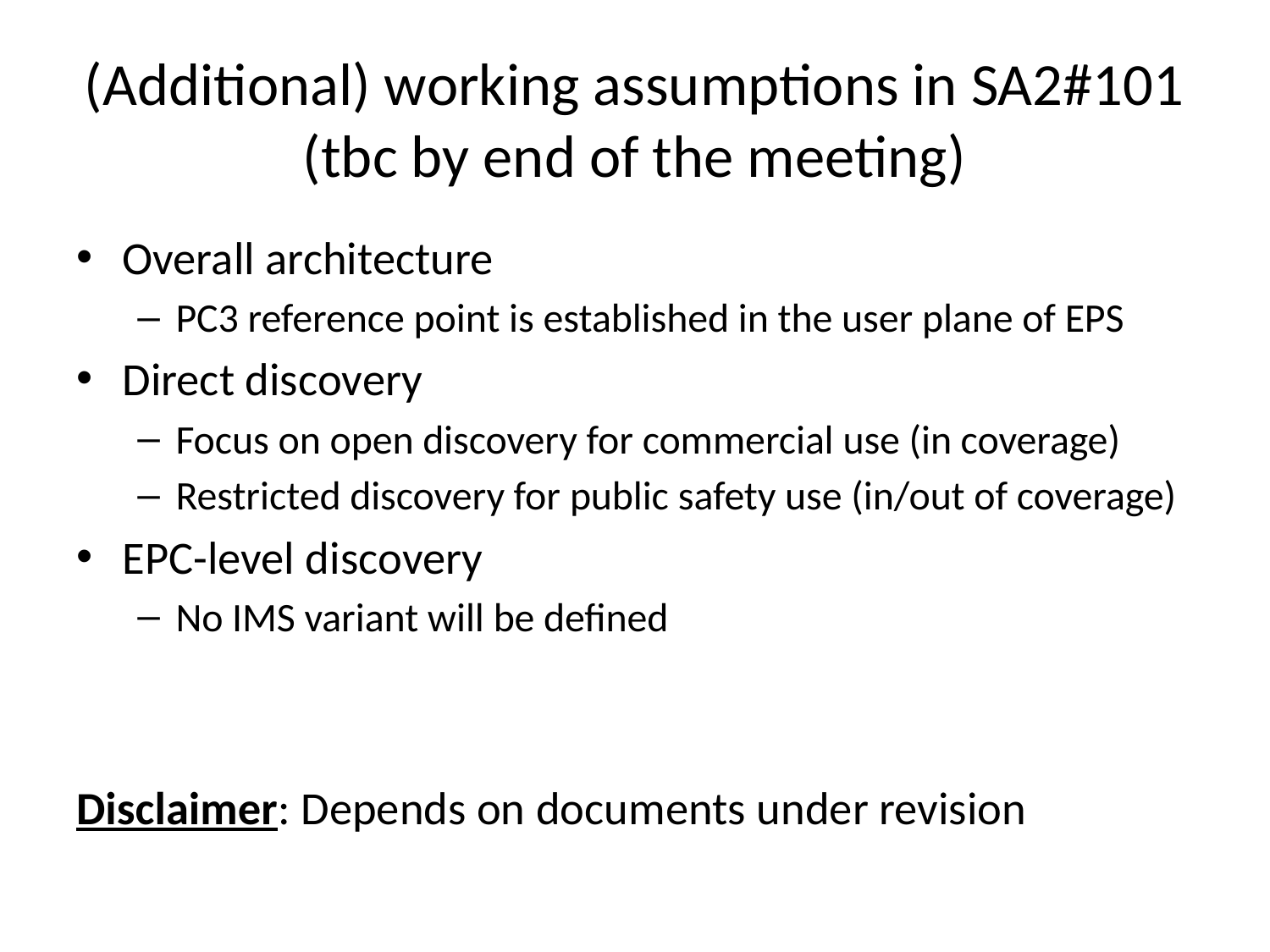

# (Additional) working assumptions in SA2#101 (tbc by end of the meeting)
Overall architecture
PC3 reference point is established in the user plane of EPS
Direct discovery
Focus on open discovery for commercial use (in coverage)
Restricted discovery for public safety use (in/out of coverage)
EPC-level discovery
No IMS variant will be defined

Disclaimer: Depends on documents under revision